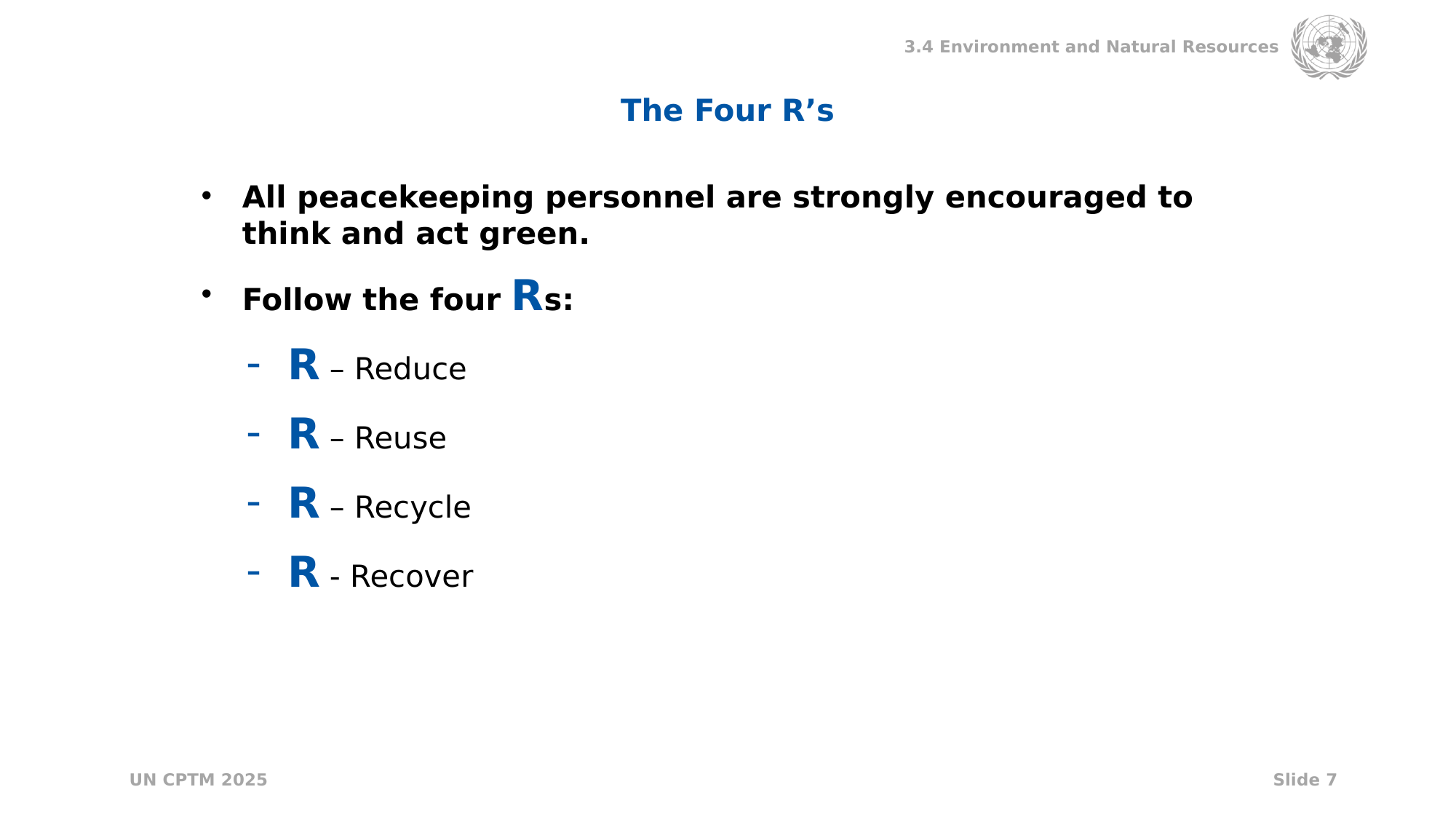

The Four R’s
All peacekeeping personnel are strongly encouraged to think and act green.
Follow the four Rs:
R – Reduce
R – Reuse
R – Recycle
R - Recover